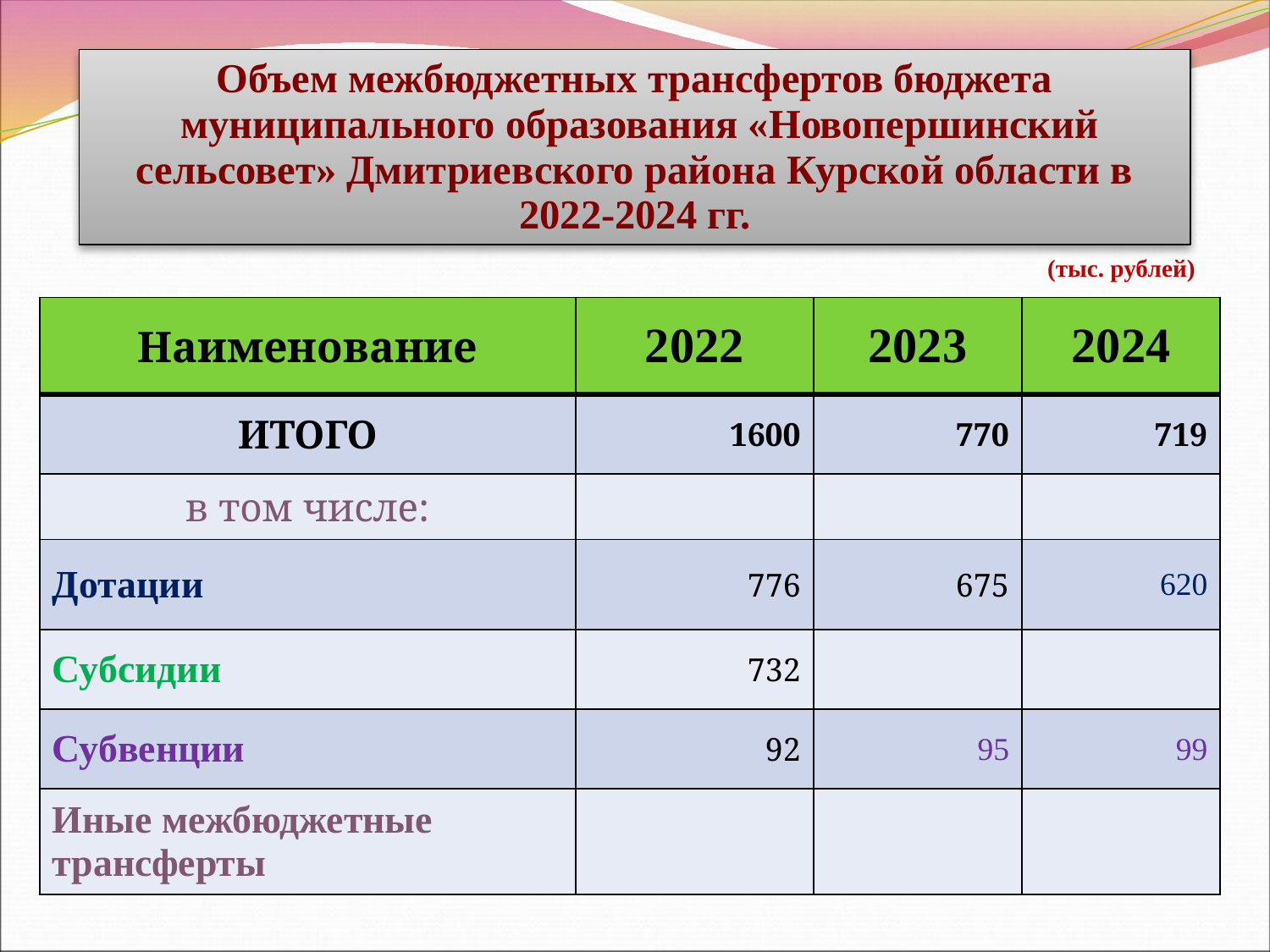

Объем межбюджетных трансфертов бюджета
 муниципального образования «Новопершинский сельсовет» Дмитриевского района Курской области в 2022-2024 гг.
(тыс. рублей)
| Наименование | 2022 | 2023 | 2024 |
| --- | --- | --- | --- |
| ИТОГО | 1600 | 770 | 719 |
| в том числе: |  |  |  |
| Дотации | 776 | 675 | 620 |
| Субсидии | 732 |  |  |
| Субвенции | 92 | 95 | 99 |
| Иные межбюджетные трансферты |  |  |  |